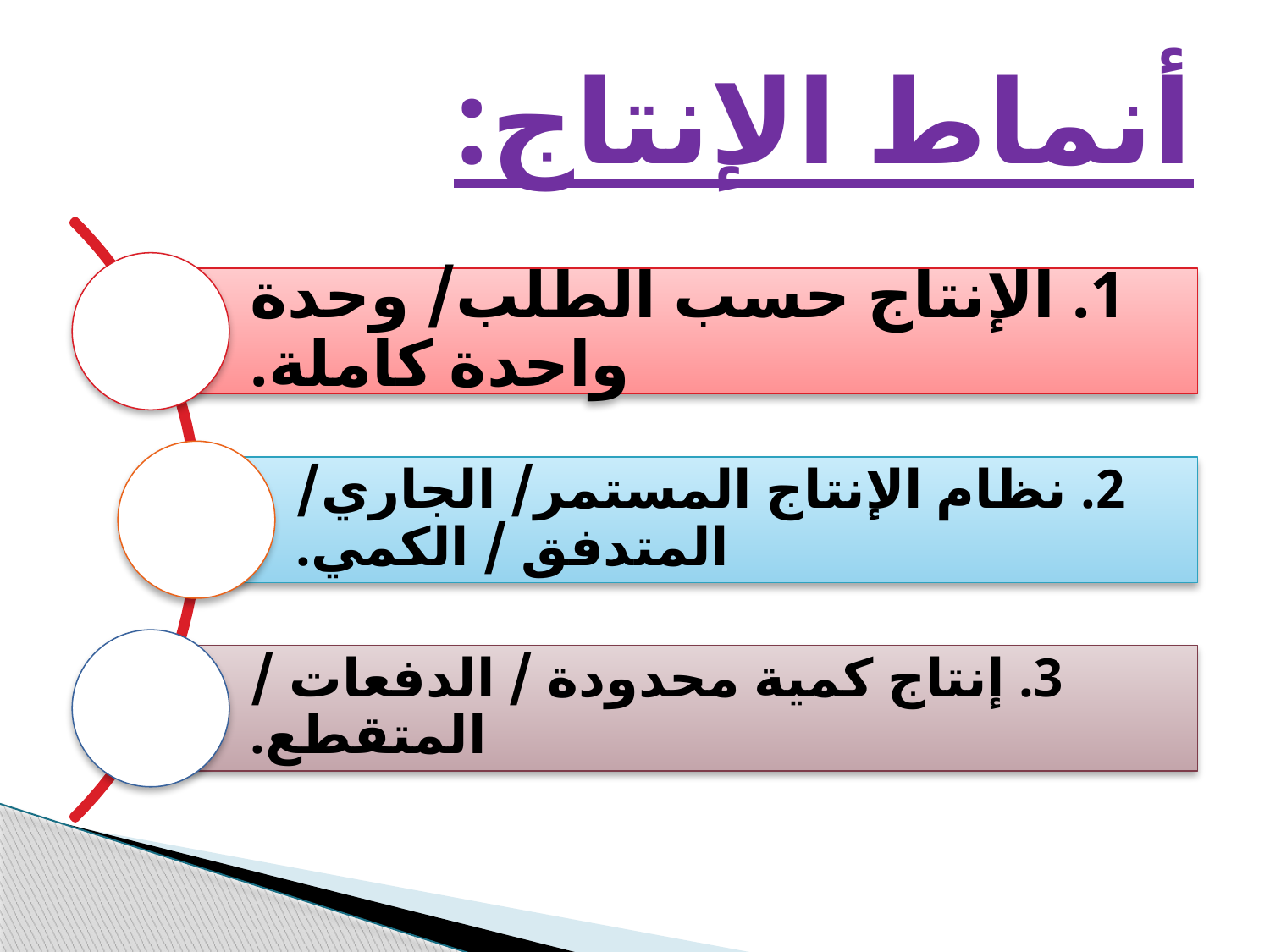

# أنماط الإنتاج:
1. الإنتاج حسب الطلب/ وحدة واحدة كاملة.
2. نظام الإنتاج المستمر/ الجاري/ المتدفق / الكمي.
3. إنتاج كمية محدودة / الدفعات / المتقطع.